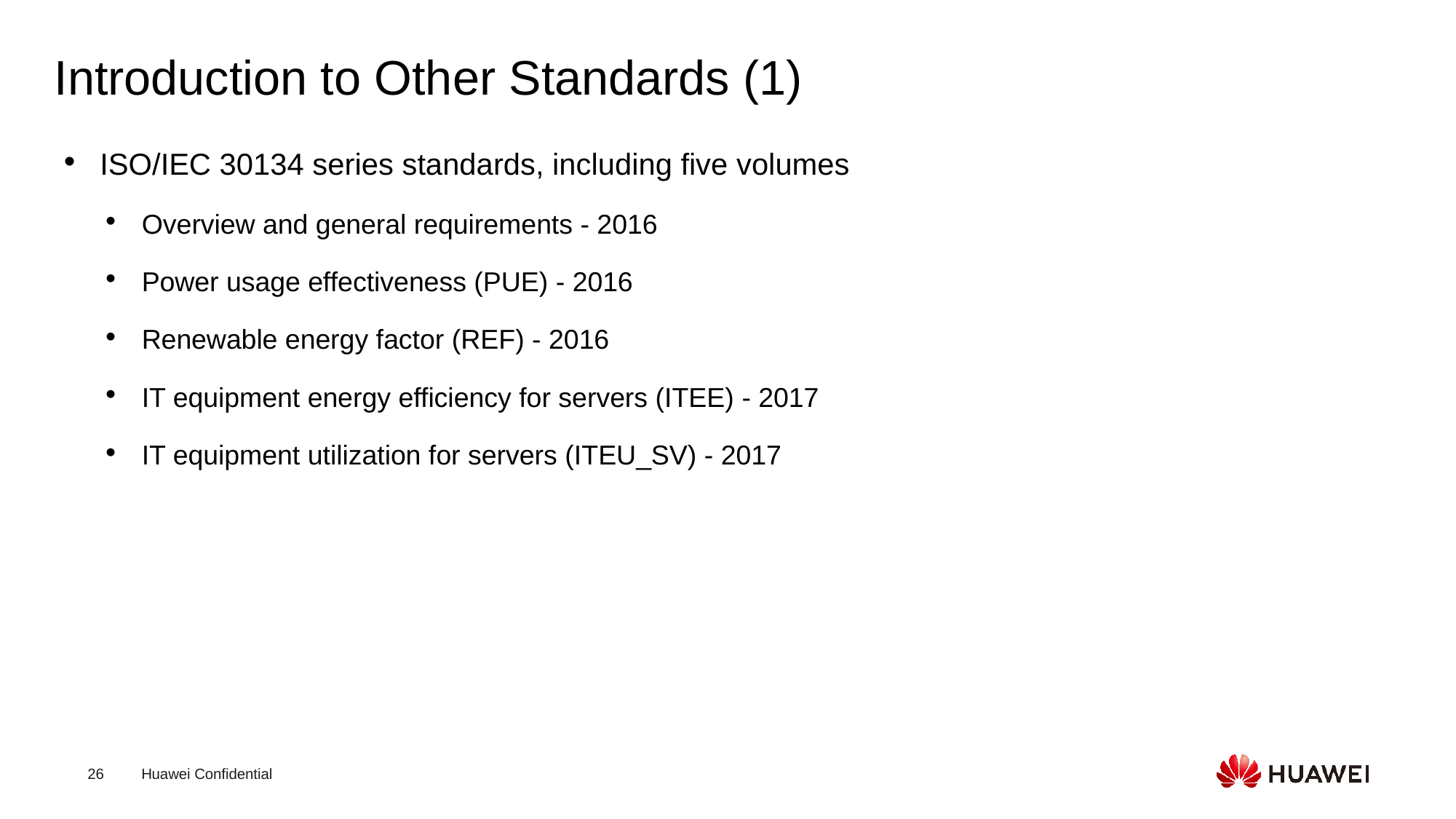

# Introduction to Other Standards (1)
ISO/IEC 30134 series standards, including five volumes
Overview and general requirements - 2016
Power usage effectiveness (PUE) - 2016
Renewable energy factor (REF) - 2016
IT equipment energy efficiency for servers (ITEE) - 2017
IT equipment utilization for servers (ITEU_SV) - 2017